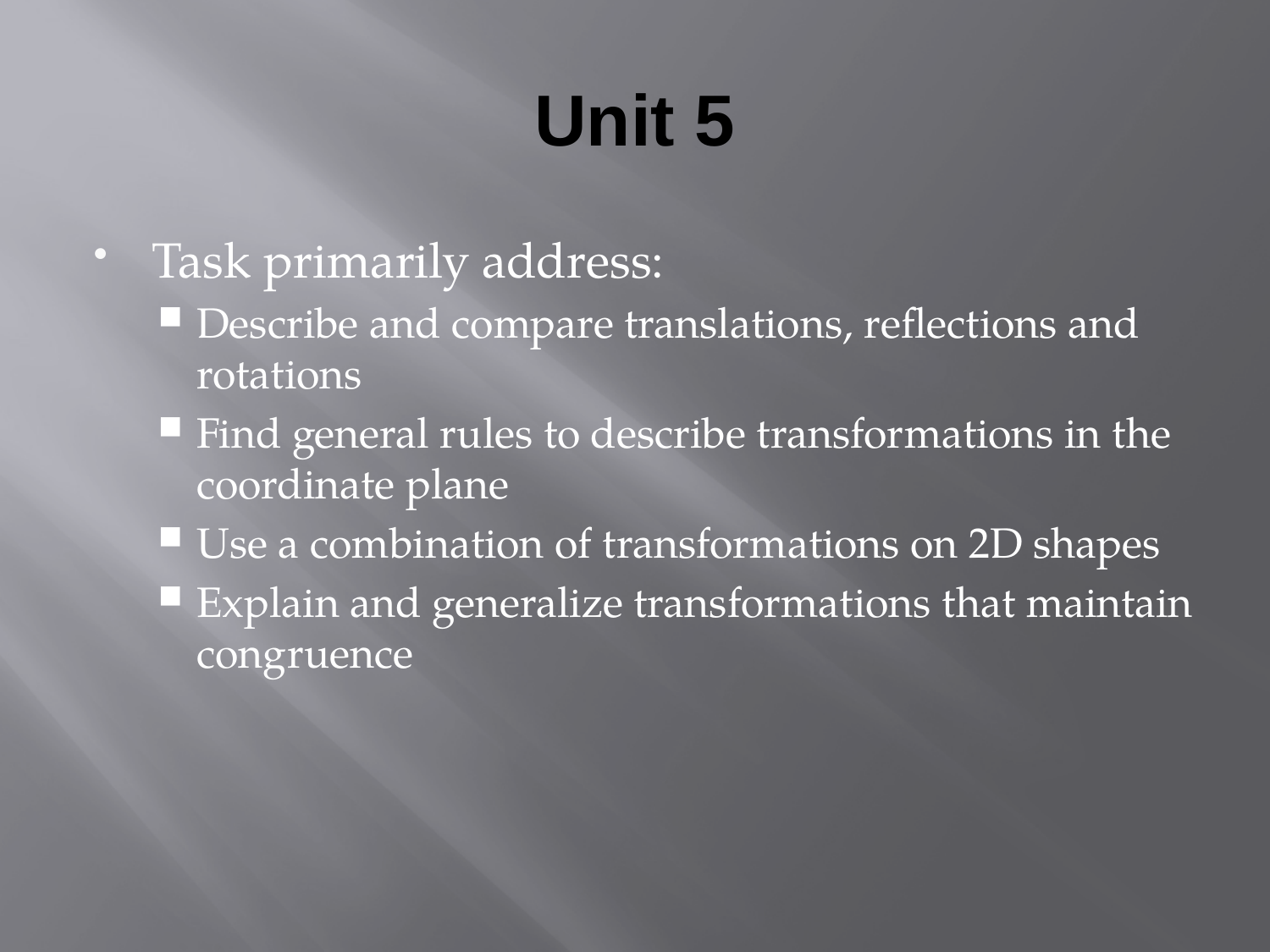

# Unit 5
Task primarily address:
Describe and compare translations, reflections and rotations
Find general rules to describe transformations in the coordinate plane
Use a combination of transformations on 2D shapes
Explain and generalize transformations that maintain congruence